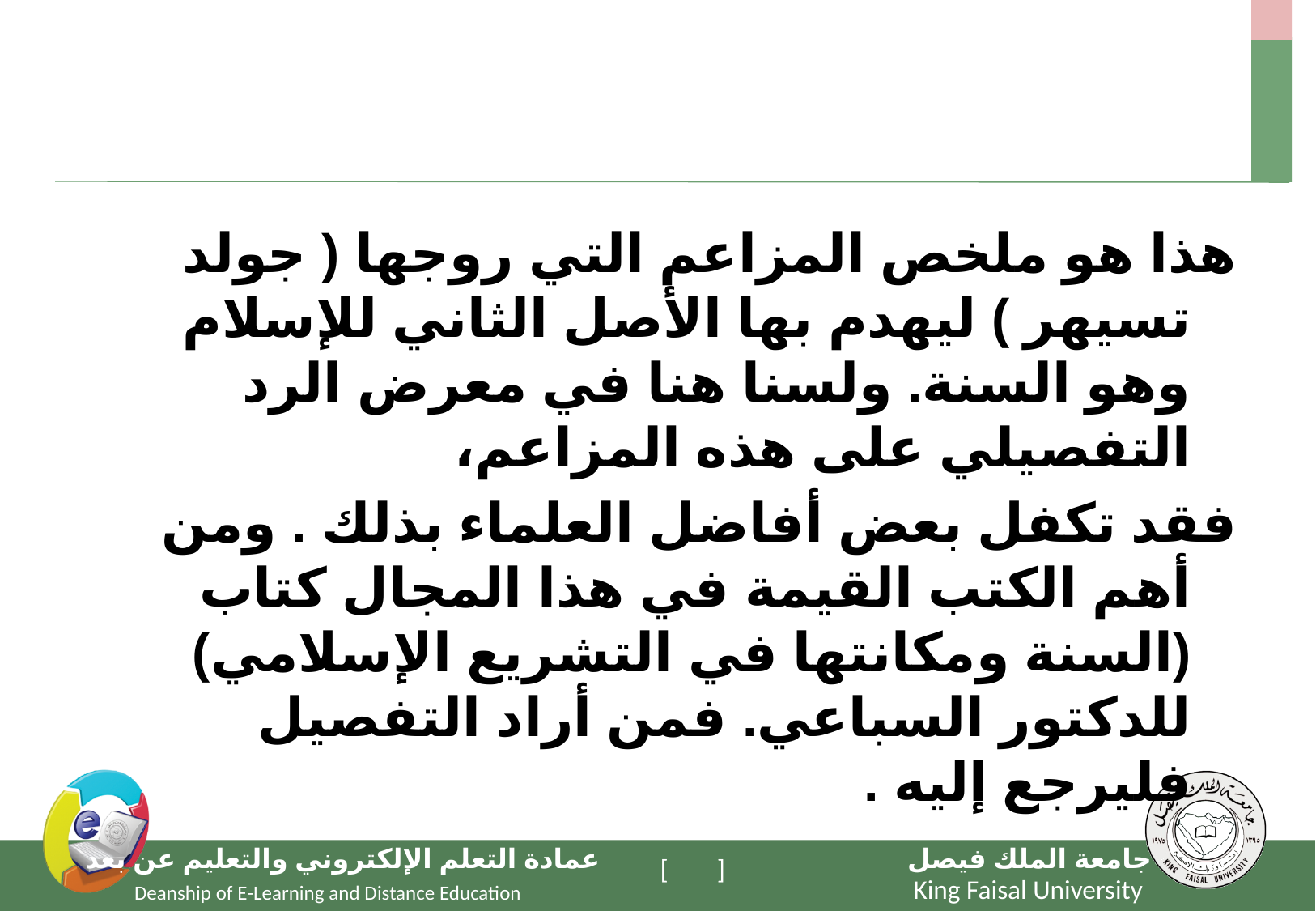

#
هذا هو ملخص المزاعم التي روجها ( جولد تسيهر ) ليهدم بها الأصل الثاني للإسلام وهو السنة. ولسنا هنا في معرض الرد التفصيلي على هذه المزاعم،
فقد تكفل بعض أفاضل العلماء بذلك . ومن أهم الكتب القيمة في هذا المجال كتاب (السنة ومكانتها في التشريع الإسلامي) للدكتور السباعي. فمن أراد التفصيل فليرجع إليه .